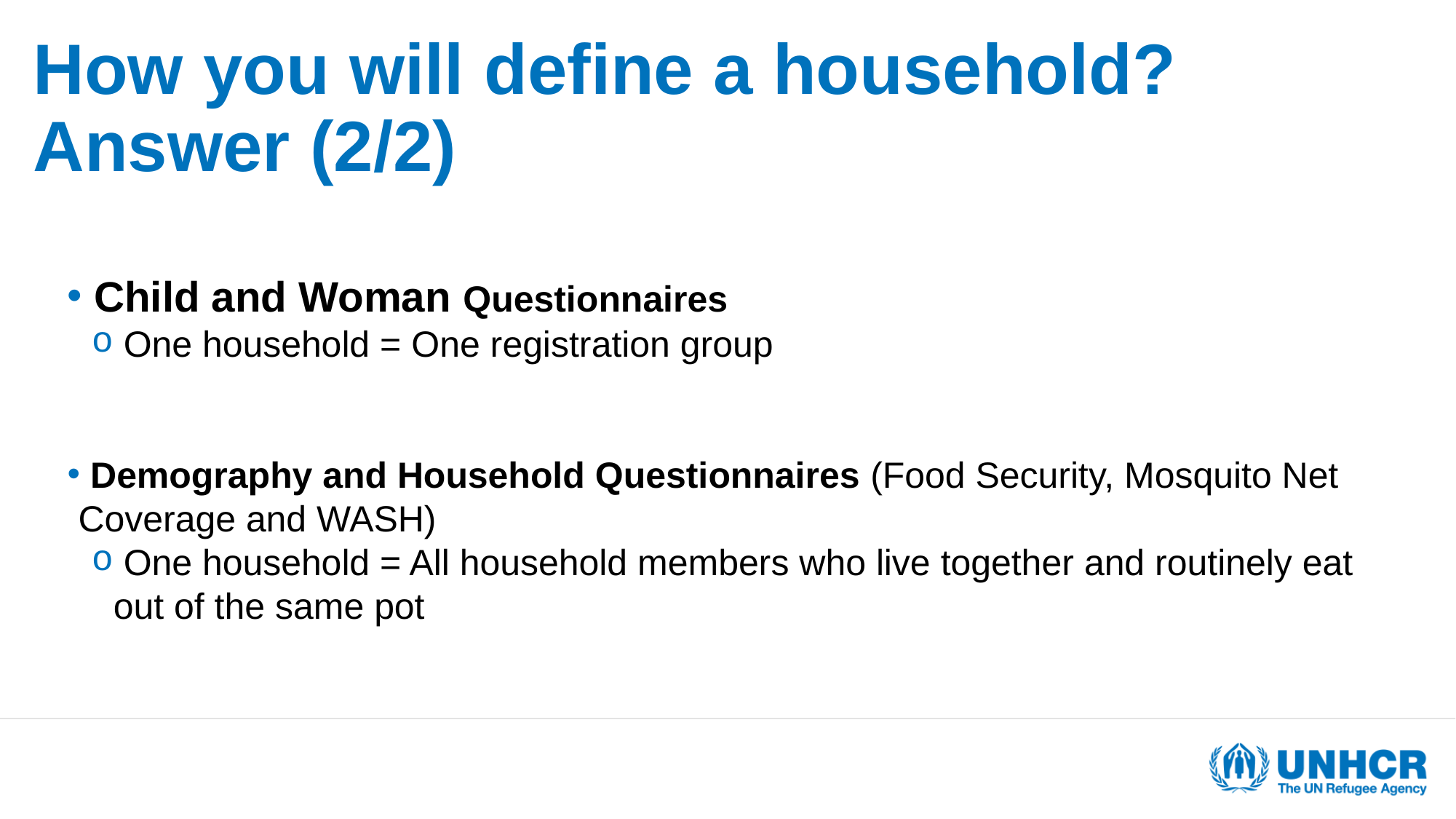

# How you will define a household? Answer (2/2)
 Child and Woman Questionnaires
 One household = One registration group

 Demography and Household Questionnaires (Food Security, Mosquito Net Coverage and WASH)
 One household = All household members who live together and routinely eat out of the same pot